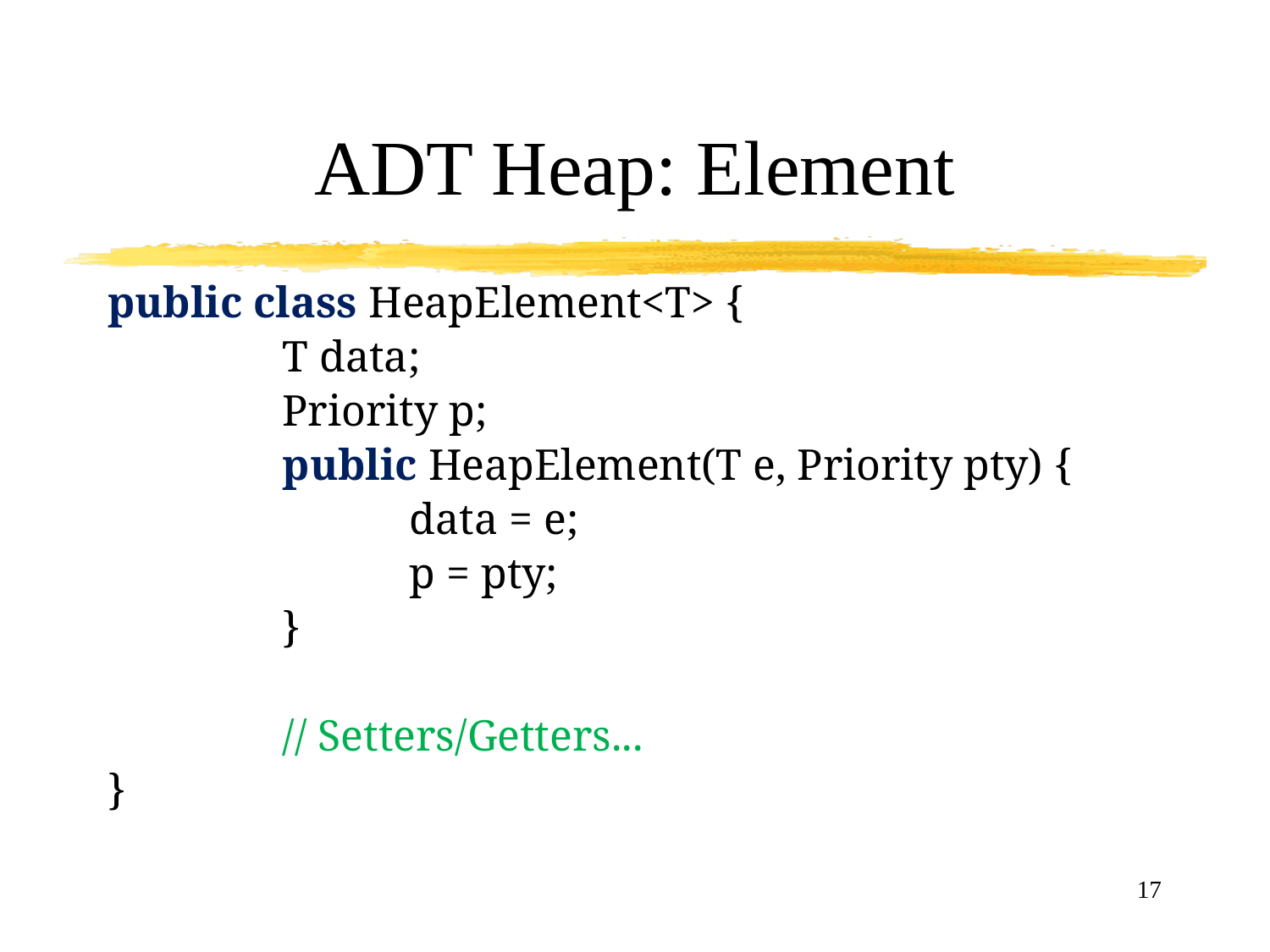

# ADT Heap: Element
public class HeapElement<T> {
		T data;
		Priority p;
		public HeapElement(T e, Priority pty) {
			data = e;
			p = pty;
		}

		// Setters/Getters...
}
17